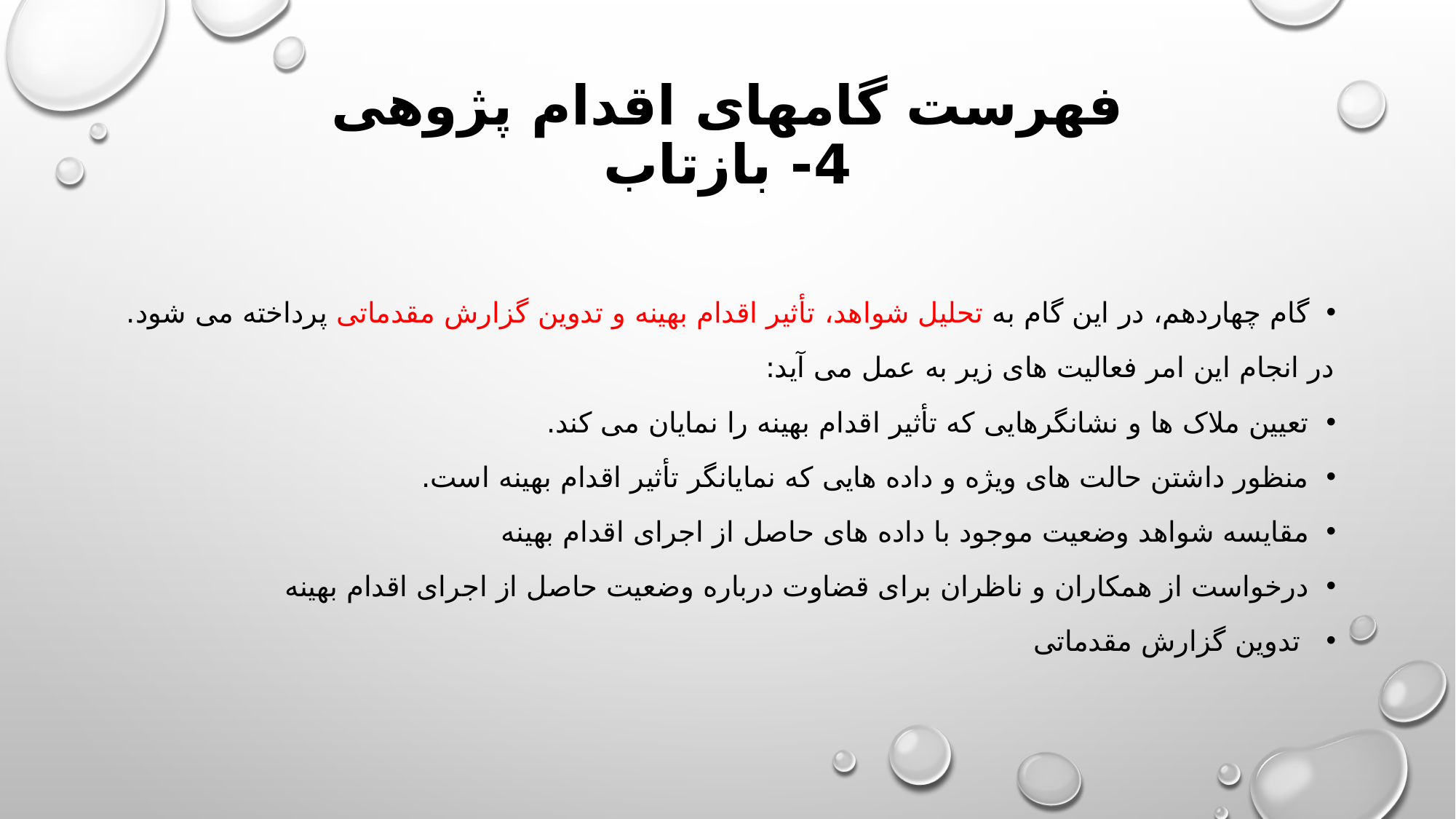

# فهرست گامهای اقدام پژوهی 4- بازتاب
گام چهاردهم، در این گام به تحلیل شواهد، تأثیر اقدام بهینه و تدوین گزارش مقدماتی پرداخته می شود.
در انجام این امر فعالیت های زیر به عمل می آید:
تعیین ملاک ها و نشانگرهایی که تأثیر اقدام بهینه را نمایان می کند.
منظور داشتن حالت های ویژه و داده هایی که نمایانگر تأثیر اقدام بهینه است.
مقایسه شواهد وضعیت موجود با داده های حاصل از اجرای اقدام بهینه
درخواست از همکاران و ناظران برای قضاوت درباره وضعیت حاصل از اجرای اقدام بهینه
 تدوین گزارش مقدماتی